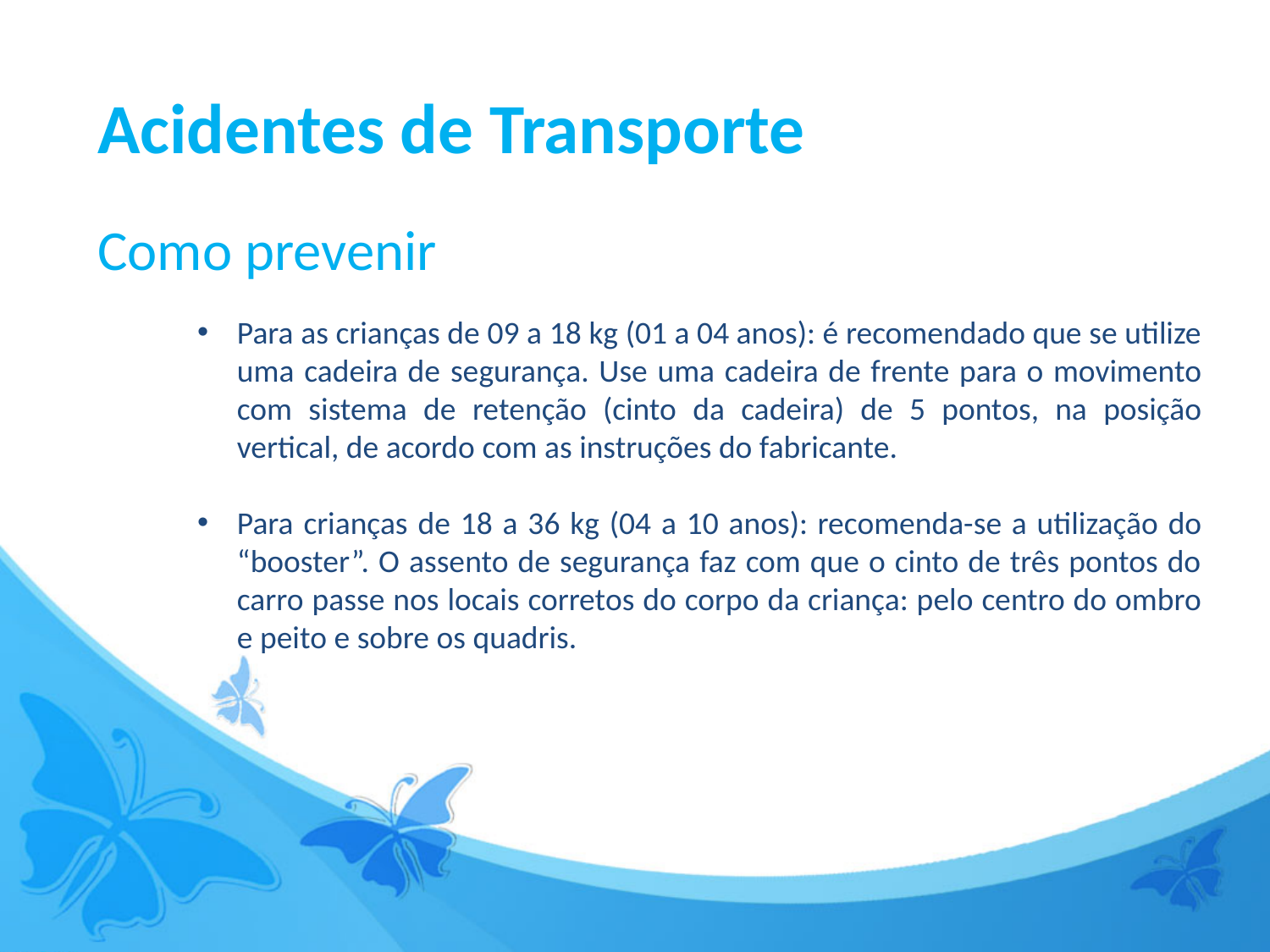

Acidentes de Transporte
Como prevenir
Para as crianças de 09 a 18 kg (01 a 04 anos): é recomendado que se utilize uma cadeira de segurança. Use uma cadeira de frente para o movimento com sistema de retenção (cinto da cadeira) de 5 pontos, na posição vertical, de acordo com as instruções do fabricante.

Para crianças de 18 a 36 kg (04 a 10 anos): recomenda-se a utilização do “booster”. O assento de segurança faz com que o cinto de três pontos do carro passe nos locais corretos do corpo da criança: pelo centro do ombro e peito e sobre os quadris.